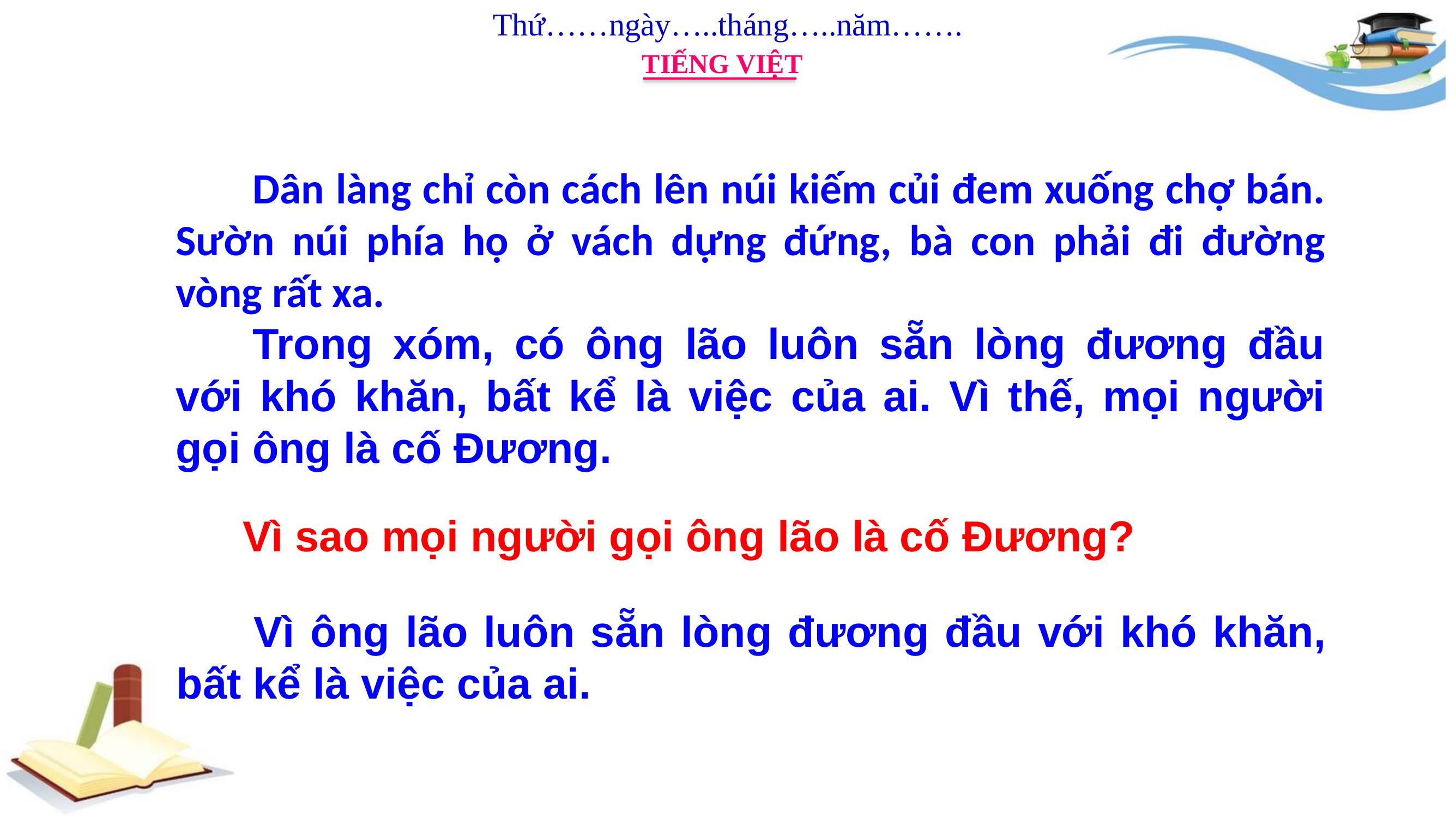

Thứ……ngày…..tháng…..năm…….
TIẾNG VIỆT
Dân làng chỉ còn cách lên núi kiếm củi đem xuống chợ bán. Sườn núi phía họ ở vách dựng đứng, bà con phải đi đường vòng rất xa.
Trong xóm, có ông lão luôn sẵn lòng đương đầu với khó khăn, bất kể là việc của ai. Vì thế, mọi người gọi ông là cố Đương.
Vì sao mọi người gọi ông lão là cố Đương?
Vì ông lão luôn sẵn lòng đương đầu với khó khăn, bất kể là việc của ai.